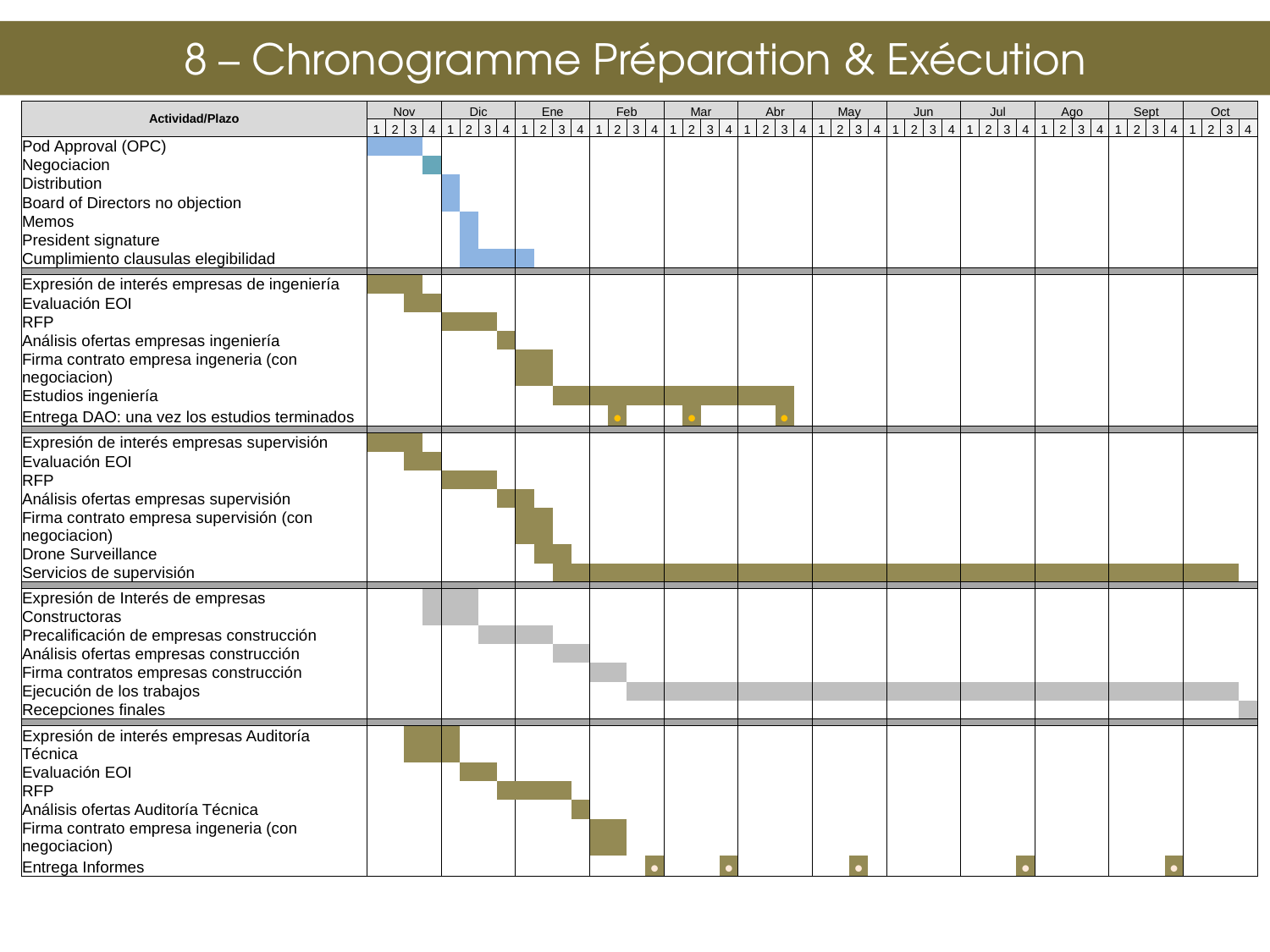

# 8 – Chronogramme Préparation & Exécution
| Actividad/Plazo | Nov |  |  |  | Dic |  |  |  | Ene |  |  |  | Feb |  |  |  | Mar |  |  |  | Abr |  |  |  | May |  |  |  | Jun |  |  |  | Jul |  |  |  | Ago |  |  |  | Sept |  |  |  | Oct |  |  |  |
| --- | --- | --- | --- | --- | --- | --- | --- | --- | --- | --- | --- | --- | --- | --- | --- | --- | --- | --- | --- | --- | --- | --- | --- | --- | --- | --- | --- | --- | --- | --- | --- | --- | --- | --- | --- | --- | --- | --- | --- | --- | --- | --- | --- | --- | --- | --- | --- | --- |
|  | 1 | 2 | 3 | 4 | 1 | 2 | 3 | 4 | 1 | 2 | 3 | 4 | 1 | 2 | 3 | 4 | 1 | 2 | 3 | 4 | 1 | 2 | 3 | 4 | 1 | 2 | 3 | 4 | 1 | 2 | 3 | 4 | 1 | 2 | 3 | 4 | 1 | 2 | 3 | 4 | 1 | 2 | 3 | 4 | 1 | 2 | 3 | 4 |
| Pod Approval (OPC) |  |  |  |  |  |  |  |  |  |  |  |  |  |  |  |  |  |  |  |  |  |  |  |  |  |  |  |  |  |  |  |  |  |  |  |  |  |  |  |  |  |  |  |  |  |  |  |  |
| Negociacion |  |  |  |  |  |  |  |  |  |  |  |  |  |  |  |  |  |  |  |  |  |  |  |  |  |  |  |  |  |  |  |  |  |  |  |  |  |  |  |  |  |  |  |  |  |  |  |  |
| Distribution |  |  |  |  |  |  |  |  |  |  |  |  |  |  |  |  |  |  |  |  |  |  |  |  |  |  |  |  |  |  |  |  |  |  |  |  |  |  |  |  |  |  |  |  |  |  |  |  |
| Board of Directors no objection |  |  |  |  |  |  |  |  |  |  |  |  |  |  |  |  |  |  |  |  |  |  |  |  |  |  |  |  |  |  |  |  |  |  |  |  |  |  |  |  |  |  |  |  |  |  |  |  |
| Memos |  |  |  |  |  |  |  |  |  |  |  |  |  |  |  |  |  |  |  |  |  |  |  |  |  |  |  |  |  |  |  |  |  |  |  |  |  |  |  |  |  |  |  |  |  |  |  |  |
| President signature |  |  |  |  |  |  |  |  |  |  |  |  |  |  |  |  |  |  |  |  |  |  |  |  |  |  |  |  |  |  |  |  |  |  |  |  |  |  |  |  |  |  |  |  |  |  |  |  |
| Cumplimiento clausulas elegibilidad |  |  |  |  |  |  |  |  |  |  |  |  |  |  |  |  |  |  |  |  |  |  |  |  |  |  |  |  |  |  |  |  |  |  |  |  |  |  |  |  |  |  |  |  |  |  |  |  |
|  |  |  |  |  |  |  |  |  |  |  |  |  |  |  |  |  |  |  |  |  |  |  |  |  |  |  |  |  |  |  |  |  |  |  |  |  |  |  |  |  |  |  |  |  |  |  |  |  |
| Expresión de interés empresas de ingeniería |  |  |  |  |  |  |  |  |  |  |  |  |  |  |  |  |  |  |  |  |  |  |  |  |  |  |  |  |  |  |  |  |  |  |  |  |  |  |  |  |  |  |  |  |  |  |  |  |
| Evaluación EOI |  |  |  |  |  |  |  |  |  |  |  |  |  |  |  |  |  |  |  |  |  |  |  |  |  |  |  |  |  |  |  |  |  |  |  |  |  |  |  |  |  |  |  |  |  |  |  |  |
| RFP |  |  |  |  |  |  |  |  |  |  |  |  |  |  |  |  |  |  |  |  |  |  |  |  |  |  |  |  |  |  |  |  |  |  |  |  |  |  |  |  |  |  |  |  |  |  |  |  |
| Análisis ofertas empresas ingeniería |  |  |  |  |  |  |  |  |  |  |  |  |  |  |  |  |  |  |  |  |  |  |  |  |  |  |  |  |  |  |  |  |  |  |  |  |  |  |  |  |  |  |  |  |  |  |  |  |
| Firma contrato empresa ingeneria (con negociacion) |  |  |  |  |  |  |  |  |  |  |  |  |  |  |  |  |  |  |  |  |  |  |  |  |  |  |  |  |  |  |  |  |  |  |  |  |  |  |  |  |  |  |  |  |  |  |  |  |
| Estudios ingeniería |  |  |  |  |  |  |  |  |  |  |  |  |  |  |  |  |  |  |  |  |  |  |  |  |  |  |  |  |  |  |  |  |  |  |  |  |  |  |  |  |  |  |  |  |  |  |  |  |
| Entrega DAO: una vez los estudios terminados |  |  |  |  |  |  |  |  |  |  |  |  |  | ● |  |  |  | ● |  |  |  |  | ● |  |  |  |  |  |  |  |  |  |  |  |  |  |  |  |  |  |  |  |  |  |  |  |  |  |
|  |  |  |  |  |  |  |  |  |  |  |  |  |  |  |  |  |  |  |  |  |  |  |  |  |  |  |  |  |  |  |  |  |  |  |  |  |  |  |  |  |  |  |  |  |  |  |  |  |
| Expresión de interés empresas supervisión |  |  |  |  |  |  |  |  |  |  |  |  |  |  |  |  |  |  |  |  |  |  |  |  |  |  |  |  |  |  |  |  |  |  |  |  |  |  |  |  |  |  |  |  |  |  |  |  |
| Evaluación EOI |  |  |  |  |  |  |  |  |  |  |  |  |  |  |  |  |  |  |  |  |  |  |  |  |  |  |  |  |  |  |  |  |  |  |  |  |  |  |  |  |  |  |  |  |  |  |  |  |
| RFP |  |  |  |  |  |  |  |  |  |  |  |  |  |  |  |  |  |  |  |  |  |  |  |  |  |  |  |  |  |  |  |  |  |  |  |  |  |  |  |  |  |  |  |  |  |  |  |  |
| Análisis ofertas empresas supervisión |  |  |  |  |  |  |  |  |  |  |  |  |  |  |  |  |  |  |  |  |  |  |  |  |  |  |  |  |  |  |  |  |  |  |  |  |  |  |  |  |  |  |  |  |  |  |  |  |
| Firma contrato empresa supervisión (con negociacion) |  |  |  |  |  |  |  |  |  |  |  |  |  |  |  |  |  |  |  |  |  |  |  |  |  |  |  |  |  |  |  |  |  |  |  |  |  |  |  |  |  |  |  |  |  |  |  |  |
| Drone Surveillance |  |  |  |  |  |  |  |  |  |  |  |  |  |  |  |  |  |  |  |  |  |  |  |  |  |  |  |  |  |  |  |  |  |  |  |  |  |  |  |  |  |  |  |  |  |  |  |  |
| Servicios de supervisión |  |  |  |  |  |  |  |  |  |  |  |  |  |  |  |  |  |  |  |  |  |  |  |  |  |  |  |  |  |  |  |  |  |  |  |  |  |  |  |  |  |  |  |  |  |  |  |  |
|  |  |  |  |  |  |  |  |  |  |  |  |  |  |  |  |  |  |  |  |  |  |  |  |  |  |  |  |  |  |  |  |  |  |  |  |  |  |  |  |  |  |  |  |  |  |  |  |  |
| Expresión de Interés de empresas Constructoras |  |  |  |  |  |  |  |  |  |  |  |  |  |  |  |  |  |  |  |  |  |  |  |  |  |  |  |  |  |  |  |  |  |  |  |  |  |  |  |  |  |  |  |  |  |  |  |  |
| Precalificación de empresas construcción |  |  |  |  |  |  |  |  |  |  |  |  |  |  |  |  |  |  |  |  |  |  |  |  |  |  |  |  |  |  |  |  |  |  |  |  |  |  |  |  |  |  |  |  |  |  |  |  |
| Análisis ofertas empresas construcción |  |  |  |  |  |  |  |  |  |  |  |  |  |  |  |  |  |  |  |  |  |  |  |  |  |  |  |  |  |  |  |  |  |  |  |  |  |  |  |  |  |  |  |  |  |  |  |  |
| Firma contratos empresas construcción |  |  |  |  |  |  |  |  |  |  |  |  |  |  |  |  |  |  |  |  |  |  |  |  |  |  |  |  |  |  |  |  |  |  |  |  |  |  |  |  |  |  |  |  |  |  |  |  |
| Ejecución de los trabajos |  |  |  |  |  |  |  |  |  |  |  |  |  |  |  |  |  |  |  |  |  |  |  |  |  |  |  |  |  |  |  |  |  |  |  |  |  |  |  |  |  |  |  |  |  |  |  |  |
| Recepciones finales |  |  |  |  |  |  |  |  |  |  |  |  |  |  |  |  |  |  |  |  |  |  |  |  |  |  |  |  |  |  |  |  |  |  |  |  |  |  |  |  |  |  |  |  |  |  |  |  |
|  |  |  |  |  |  |  |  |  |  |  |  |  |  |  |  |  |  |  |  |  |  |  |  |  |  |  |  |  |  |  |  |  |  |  |  |  |  |  |  |  |  |  |  |  |  |  |  |  |
| Expresión de interés empresas Auditoría Técnica |  |  |  |  |  |  |  |  |  |  |  |  |  |  |  |  |  |  |  |  |  |  |  |  |  |  |  |  |  |  |  |  |  |  |  |  |  |  |  |  |  |  |  |  |  |  |  |  |
| Evaluación EOI |  |  |  |  |  |  |  |  |  |  |  |  |  |  |  |  |  |  |  |  |  |  |  |  |  |  |  |  |  |  |  |  |  |  |  |  |  |  |  |  |  |  |  |  |  |  |  |  |
| RFP |  |  |  |  |  |  |  |  |  |  |  |  |  |  |  |  |  |  |  |  |  |  |  |  |  |  |  |  |  |  |  |  |  |  |  |  |  |  |  |  |  |  |  |  |  |  |  |  |
| Análisis ofertas Auditoría Técnica |  |  |  |  |  |  |  |  |  |  |  |  |  |  |  |  |  |  |  |  |  |  |  |  |  |  |  |  |  |  |  |  |  |  |  |  |  |  |  |  |  |  |  |  |  |  |  |  |
| Firma contrato empresa ingeneria (con negociacion) |  |  |  |  |  |  |  |  |  |  |  |  |  |  |  |  |  |  |  |  |  |  |  |  |  |  |  |  |  |  |  |  |  |  |  |  |  |  |  |  |  |  |  |  |  |  |  |  |
| Entrega Informes |  |  |  |  |  |  |  |  |  |  |  |  |  |  |  | ● |  |  |  | ● |  |  |  |  |  |  | ● |  |  |  |  |  |  |  |  | ● |  |  |  |  |  |  |  | ● |  |  |  |  |